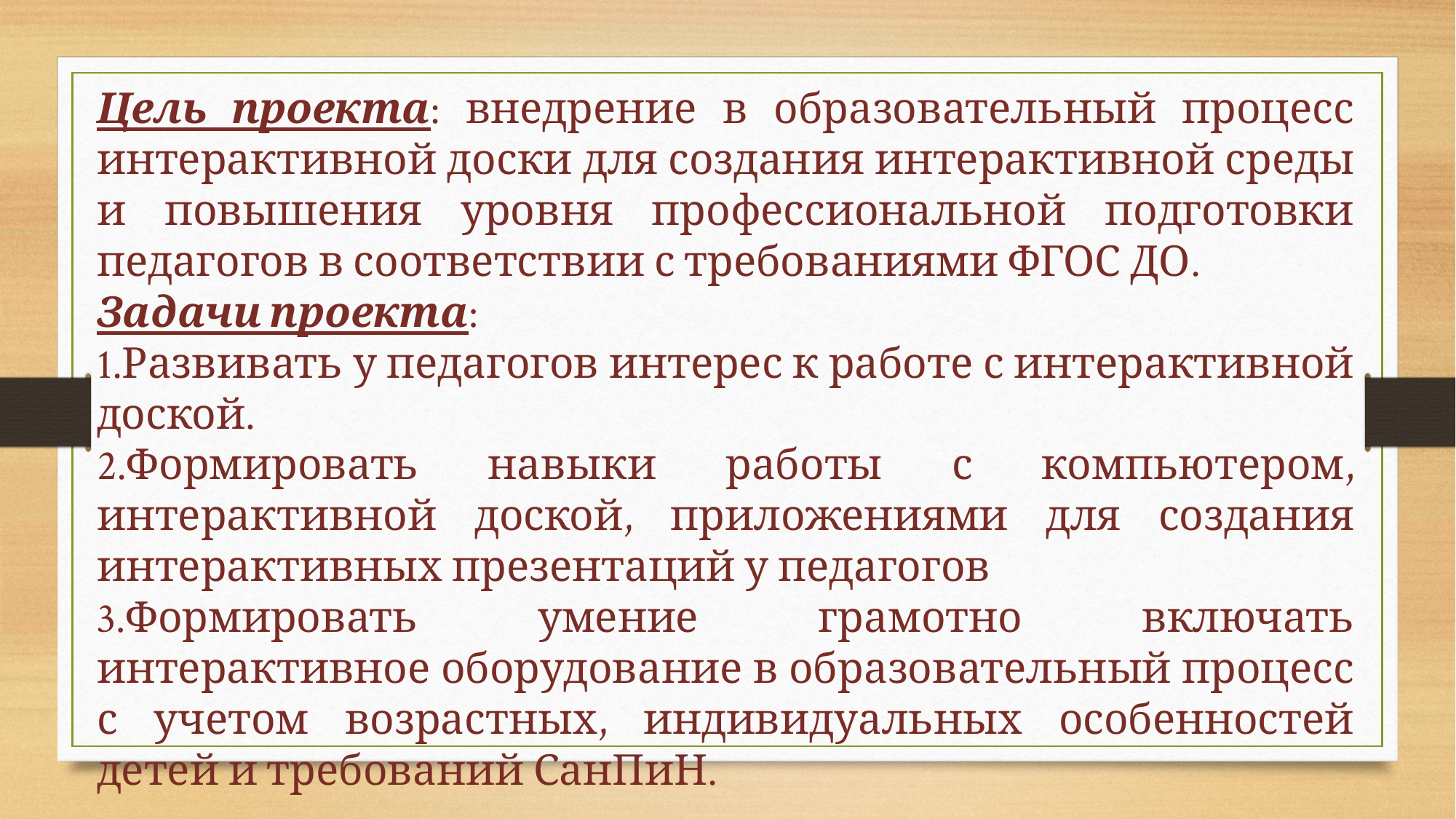

Цель проекта: внедрение в образовательный процесс интерактивной доски для создания интерактивной среды и повышения уровня профессиональной подготовки педагогов в соответствии с требованиями ФГОС ДО.
Задачи проекта:
1.Развивать у педагогов интерес к работе с интерактивной доской.
2.Формировать навыки работы с компьютером, интерактивной доской, приложениями для создания интерактивных презентаций у педагогов
3.Формировать умение грамотно включать интерактивное оборудование в образовательный процесс с учетом возрастных, индивидуальных особенностей детей и требований СанПиН.